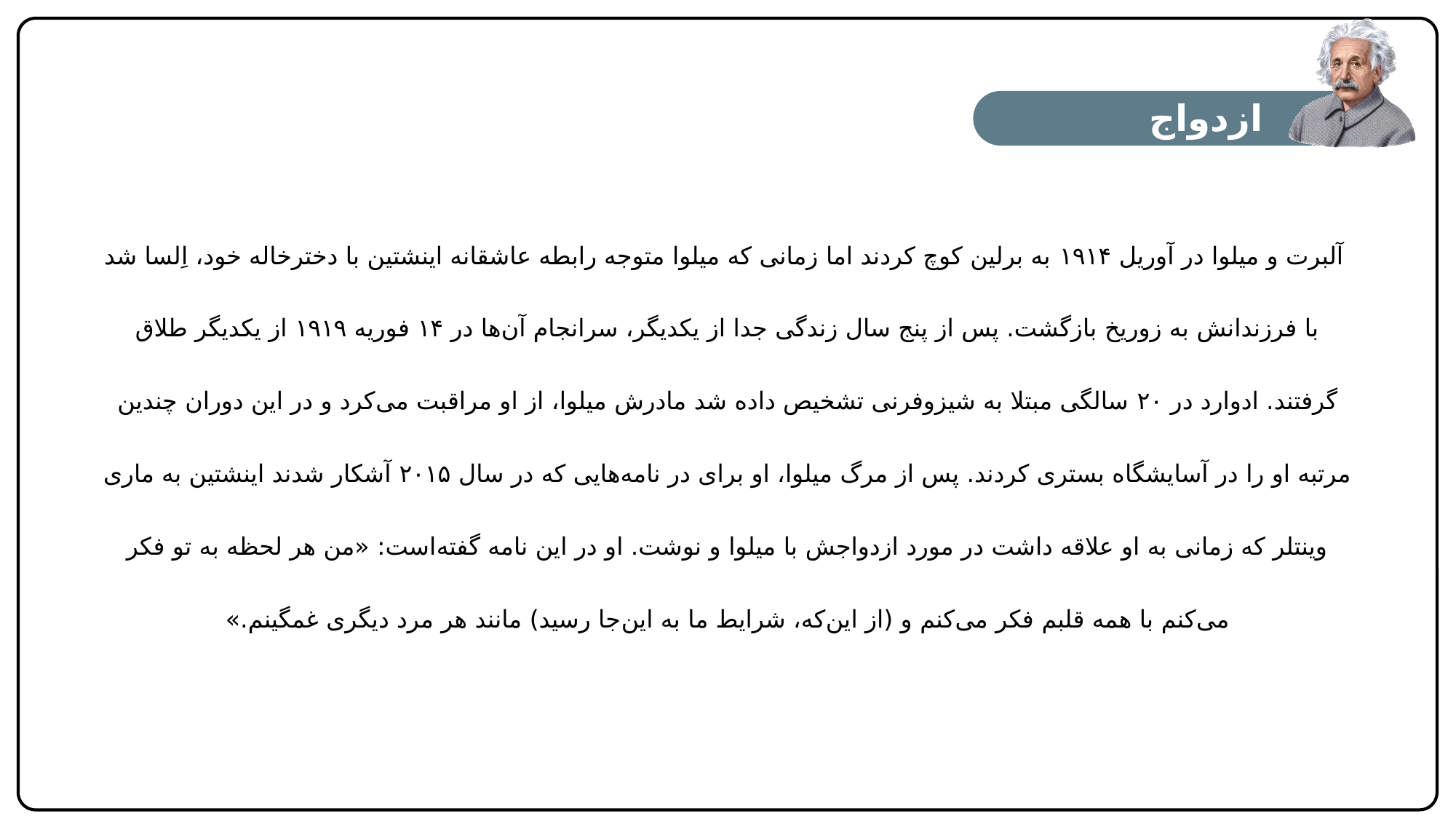

ازدواج
 آلبرت و میلوا در آوریل ۱۹۱۴ به برلین کوچ کردند اما زمانی که میلوا متوجه رابطه عاشقانه اینشتین با دخترخاله خود، اِلسا شد با فرزندانش به زوریخ بازگشت. پس از پنج سال زندگی جدا از یکدیگر، سرانجام آن‌ها در ۱۴ فوریه ۱۹۱۹ از یکدیگر طلاق گرفتند. ادوارد در ۲۰ سالگی مبتلا به شیزوفرنی تشخیص داده شد مادرش میلوا، از او مراقبت می‌کرد و در این دوران چندین مرتبه او را در آسایشگاه بستری کردند. پس از مرگ میلوا، او برای در نامه‌هایی که در سال ۲۰۱۵ آشکار شدند اینشتین به ماری وینتلر که زمانی به او علاقه داشت در مورد ازدواجش با میلوا و نوشت. او در این نامه گفته‌است: «من هر لحظه به تو فکر می‌کنم با همه قلبم فکر می‌کنم و (از این‌که، شرایط ما به این‌جا رسید) مانند هر مرد دیگری غمگینم.»